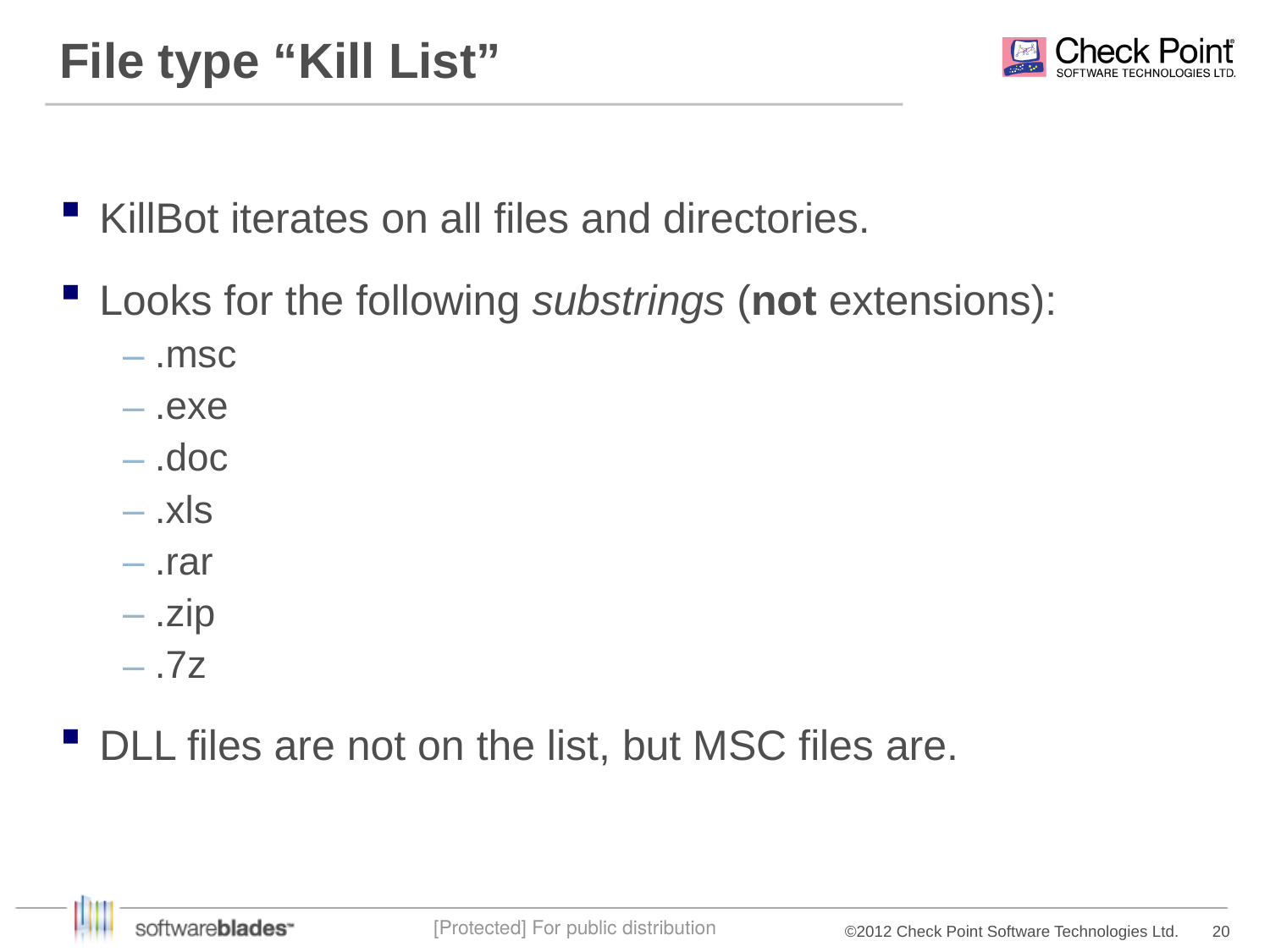

# File type “Kill List”
KillBot iterates on all files and directories.
Looks for the following substrings (not extensions):
.msc
.exe
.doc
.xls
.rar
.zip
.7z
DLL files are not on the list, but MSC files are.
[Protected] For public distribution